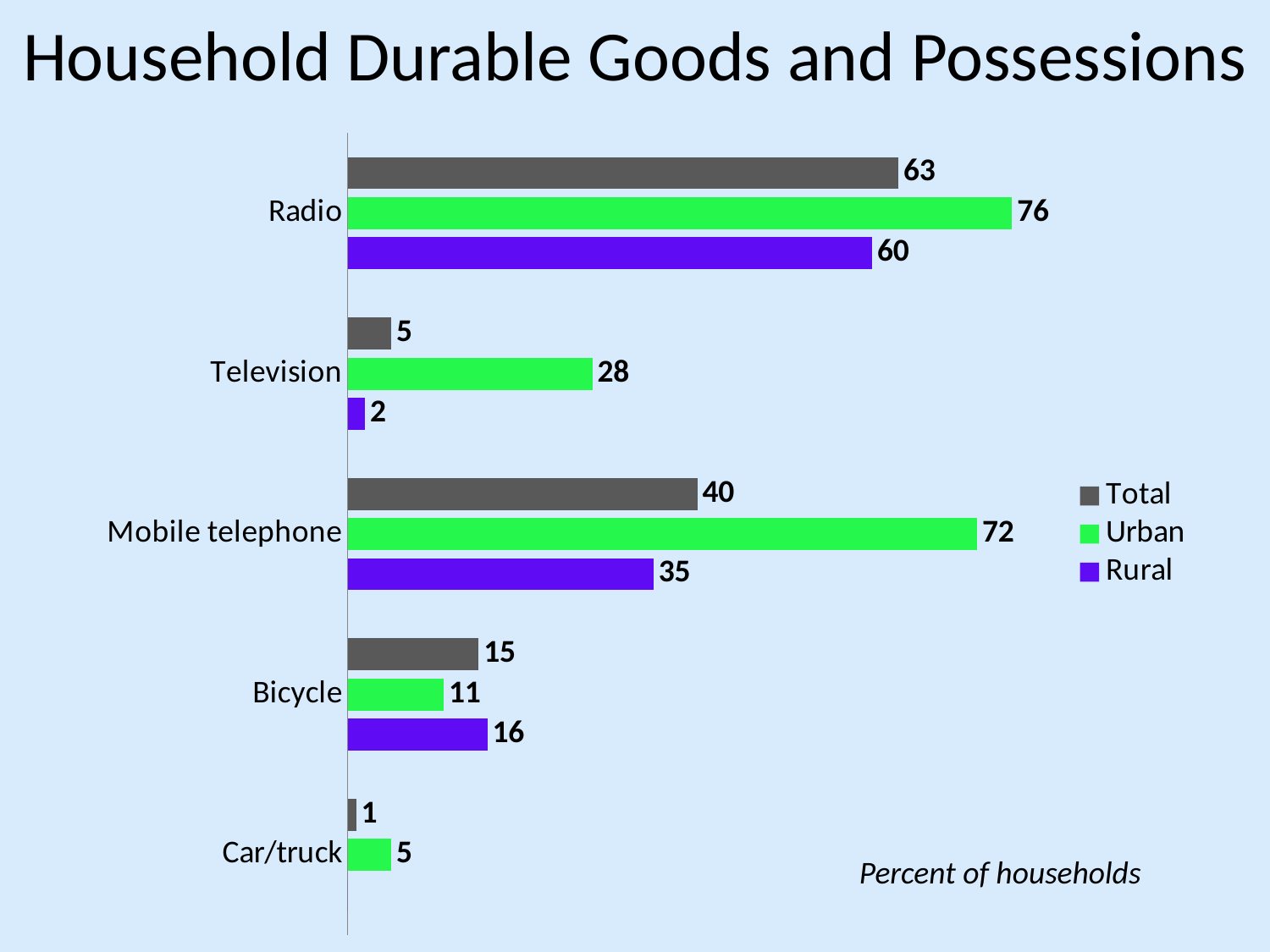

# Household Durable Goods and Possessions

### Chart

| Category | Rural | Urban | Total |
|---|---|---|---|
| Car/truck | 0.0 | 5.0 | 1.0 |
| Bicycle | 16.0 | 11.0 | 15.0 |
| Mobile telephone | 35.0 | 72.0 | 40.0 |
| Television | 2.0 | 28.0 | 5.0 |
| Radio | 60.0 | 76.0 | 63.0 |
Percent of households